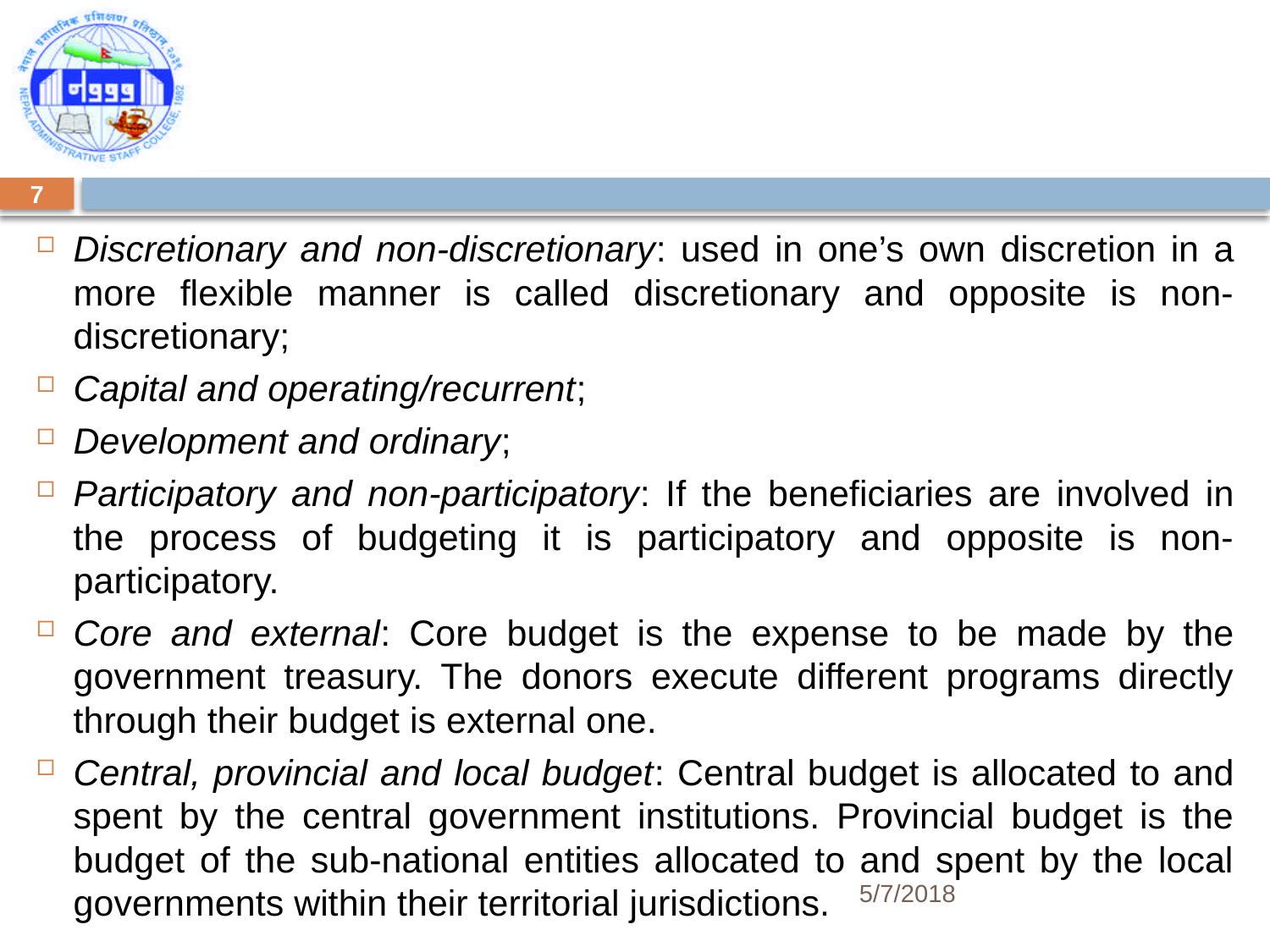

7
Discretionary and non-discretionary: used in one’s own discretion in a more flexible manner is called discretionary and opposite is non-discretionary;
Capital and operating/recurrent;
Development and ordinary;
Participatory and non-participatory: If the beneficiaries are involved in the process of budgeting it is participatory and opposite is non-participatory.
Core and external: Core budget is the expense to be made by the government treasury. The donors execute different programs directly through their budget is external one.
Central, provincial and local budget: Central budget is allocated to and spent by the central government institutions. Provincial budget is the budget of the sub-national entities allocated to and spent by the local governments within their territorial jurisdictions.
5/7/2018